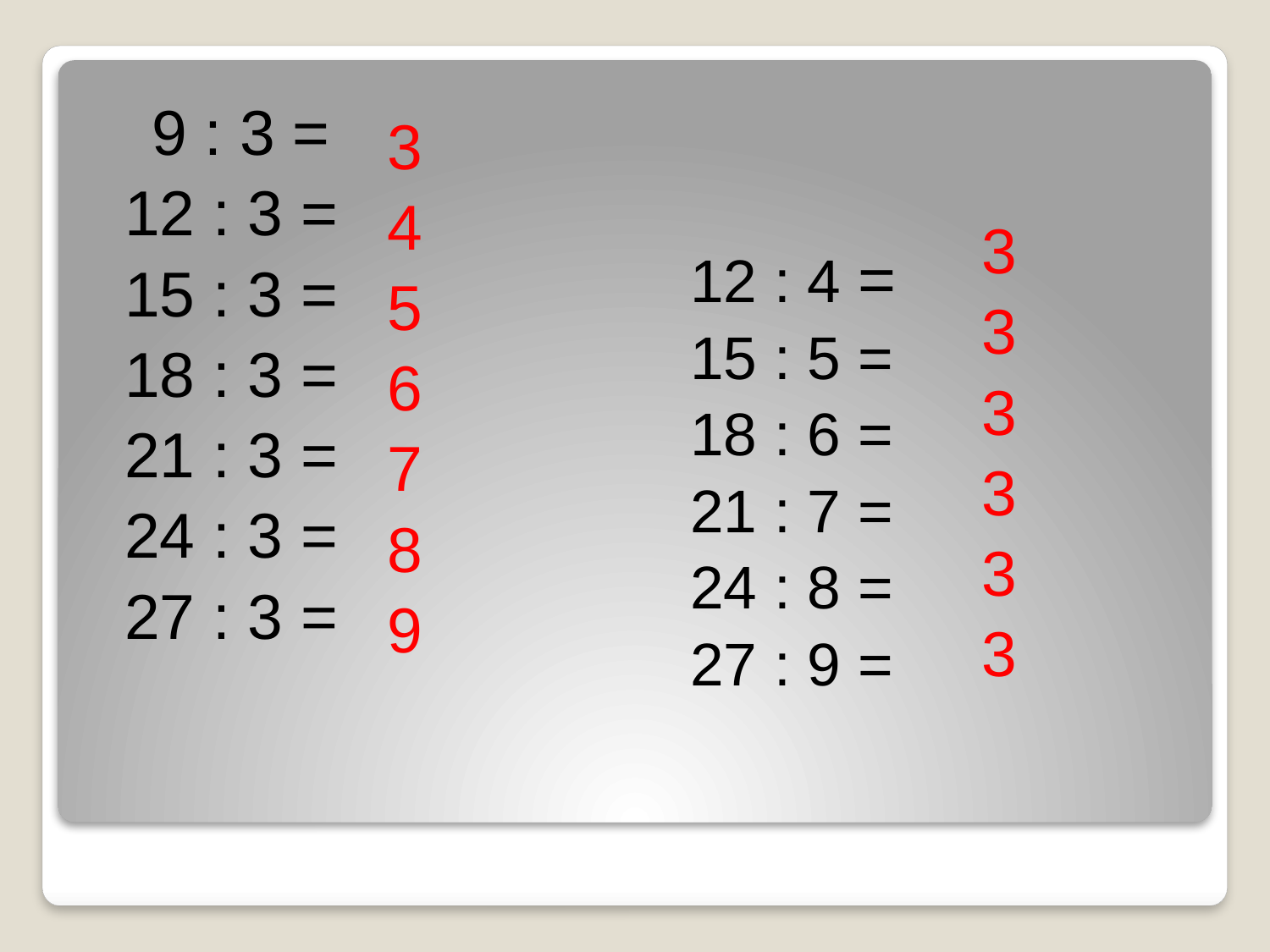

9 : 3 =
12 : 3 =
15 : 3 =
18 : 3 =
21 : 3 =
24 : 3 =
27 : 3 =

3
3
3
3
3
3
3
4
5
6
7
8
9

12 : 4 =
15 : 5 =
18 : 6 =
21 : 7 =
24 : 8 =
27 : 9 =